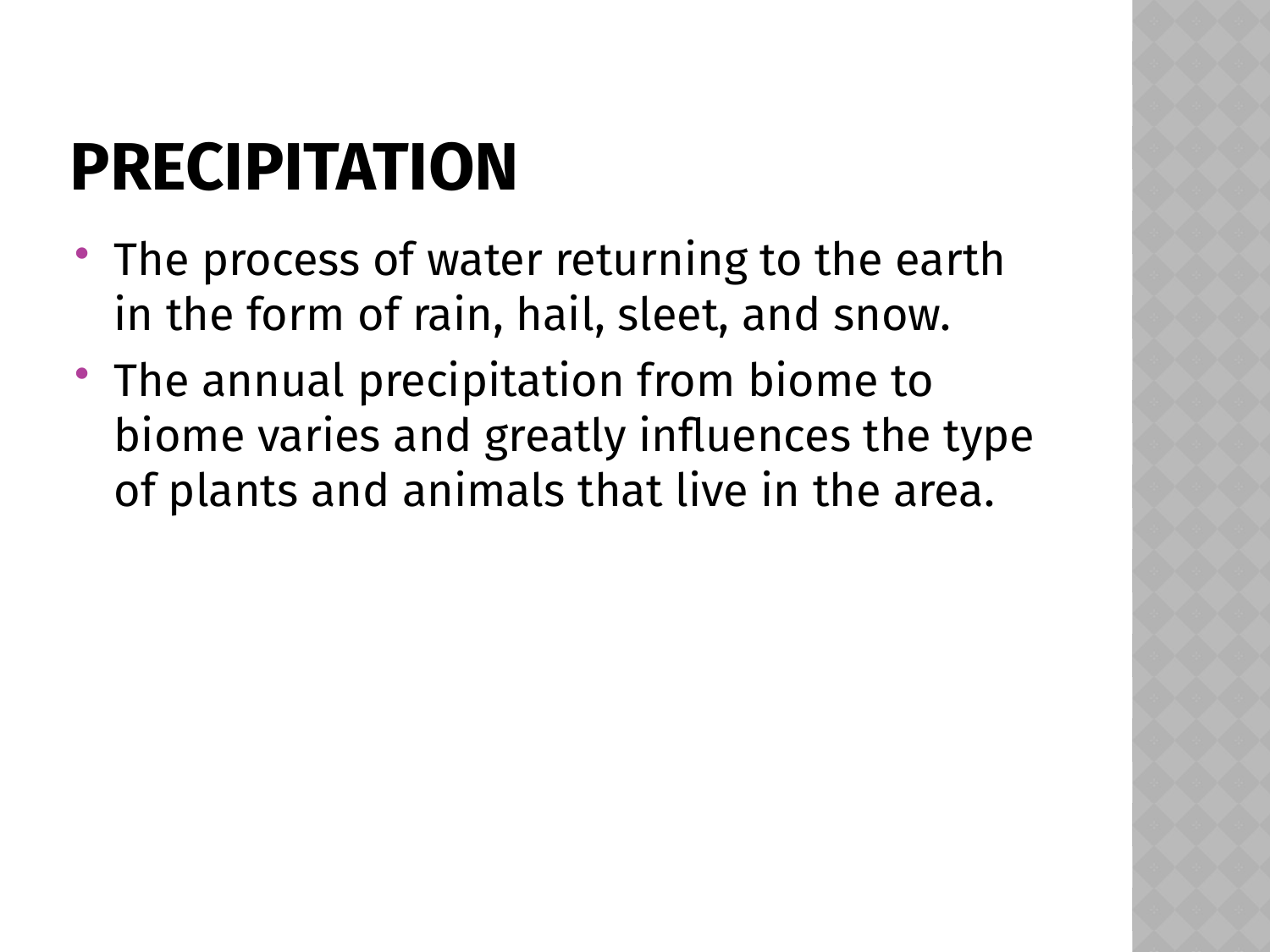

# Precipitation
The process of water returning to the earth in the form of rain, hail, sleet, and snow.
The annual precipitation from biome to biome varies and greatly influences the type of plants and animals that live in the area.